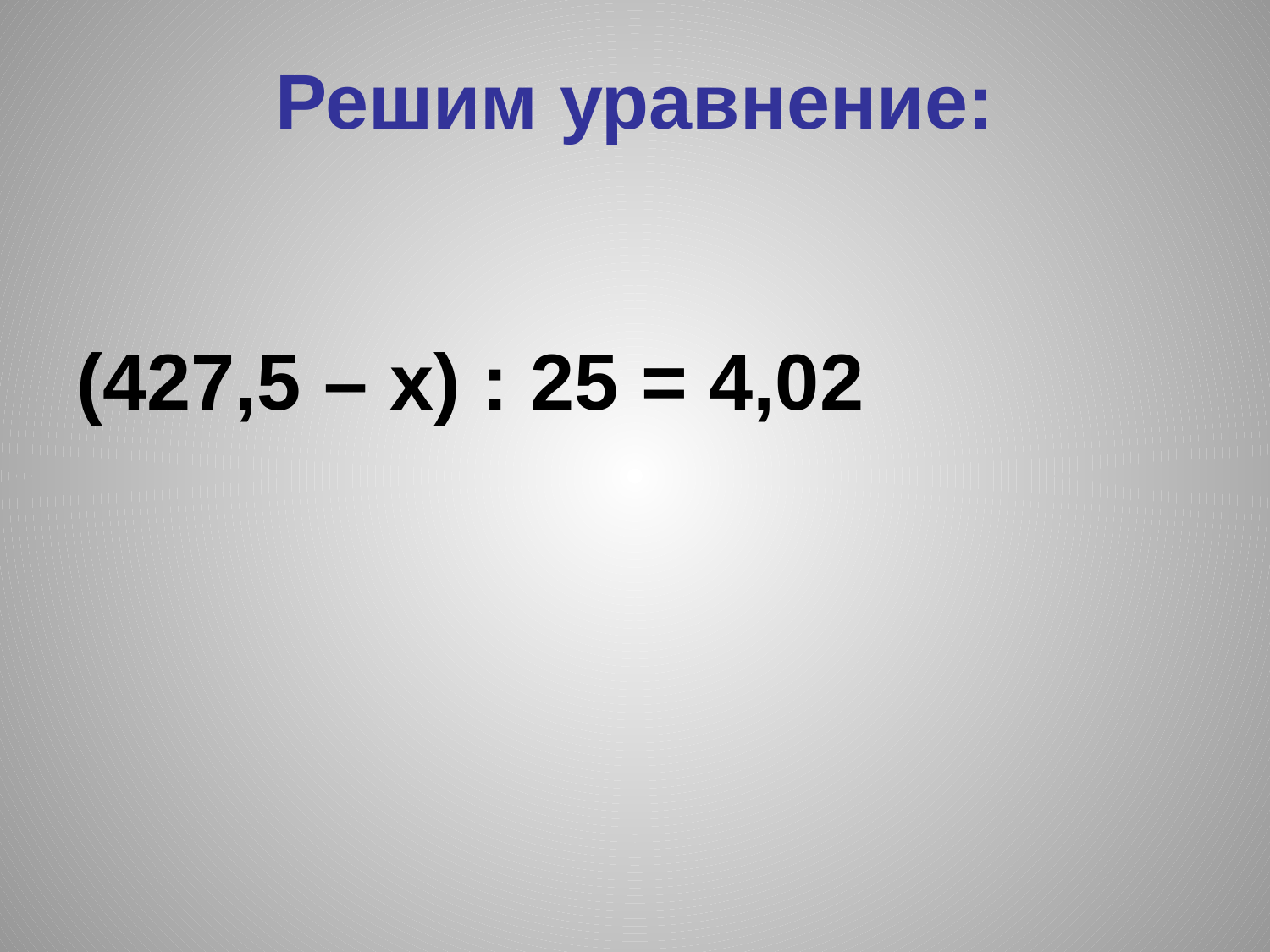

# Решим уравнение:

(427,5 – х) : 25 = 4,02